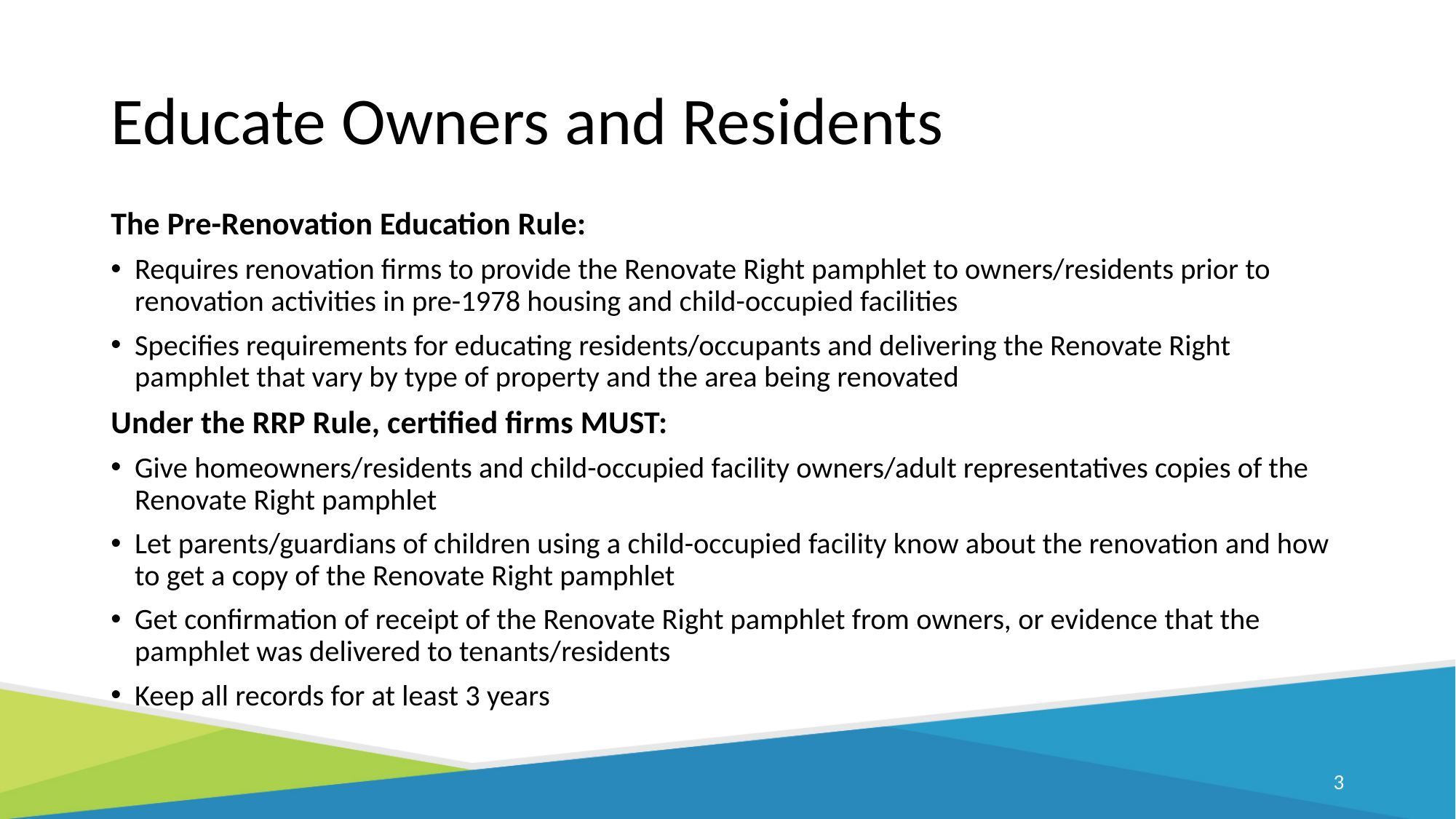

# Educate Owners and Residents
The Pre-Renovation Education Rule:
Requires renovation firms to provide the Renovate Right pamphlet to owners/residents prior to renovation activities in pre-1978 housing and child-occupied facilities
Specifies requirements for educating residents/occupants and delivering the Renovate Right pamphlet that vary by type of property and the area being renovated
Under the RRP Rule, certified firms MUST:
Give homeowners/residents and child-occupied facility owners/adult representatives copies of the Renovate Right pamphlet
Let parents/guardians of children using a child-occupied facility know about the renovation and how to get a copy of the Renovate Right pamphlet
Get confirmation of receipt of the Renovate Right pamphlet from owners, or evidence that the pamphlet was delivered to tenants/residents
Keep all records for at least 3 years
3